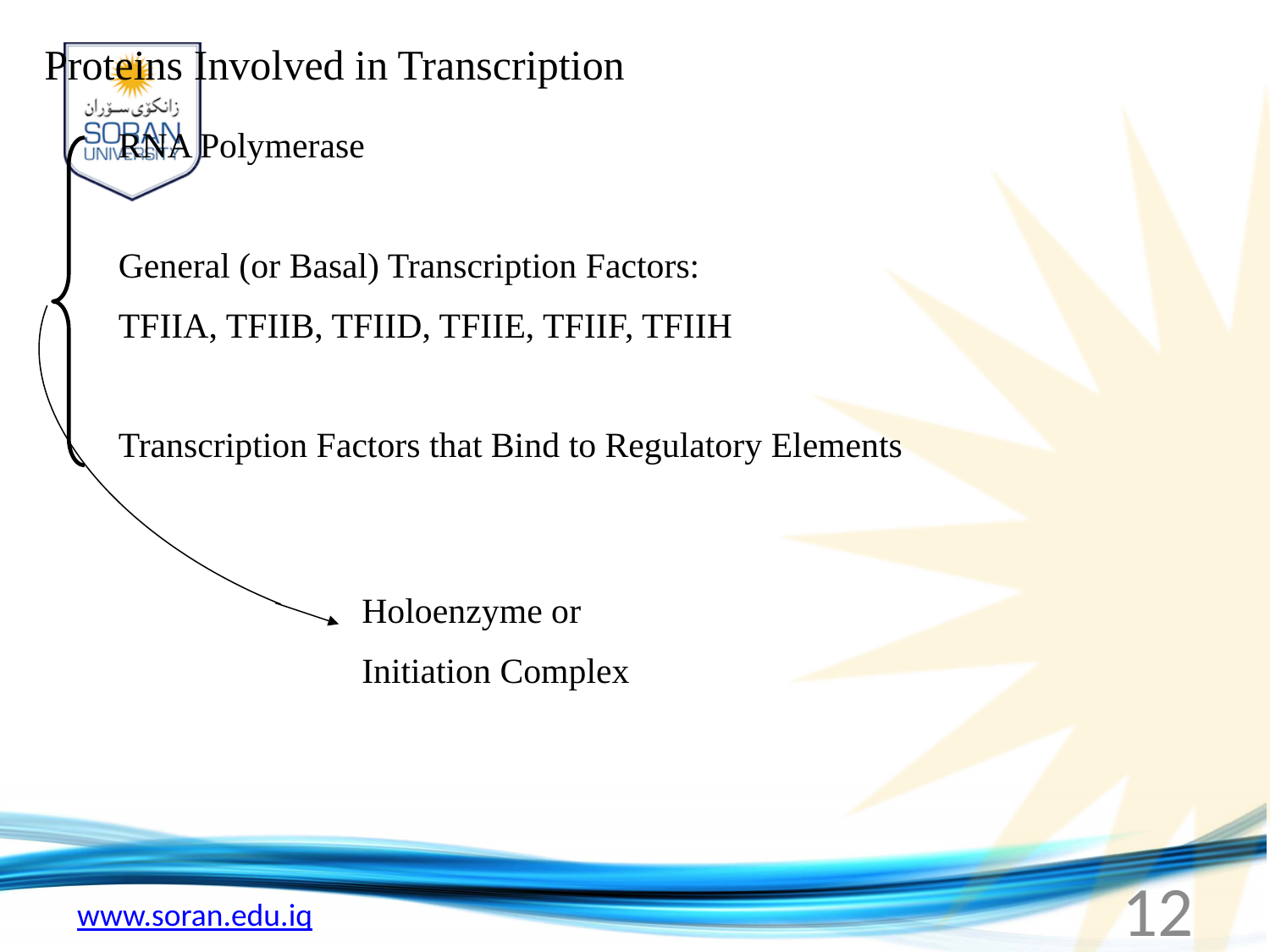

Proteins Involved in Transcription
RNA Polymerase

General (or Basal) Transcription Factors:
TFIIA, TFIIB, TFIID, TFIIE, TFIIF, TFIIH

Transcription Factors that Bind to Regulatory Elements

Holoenzyme or
Initiation Complex

12